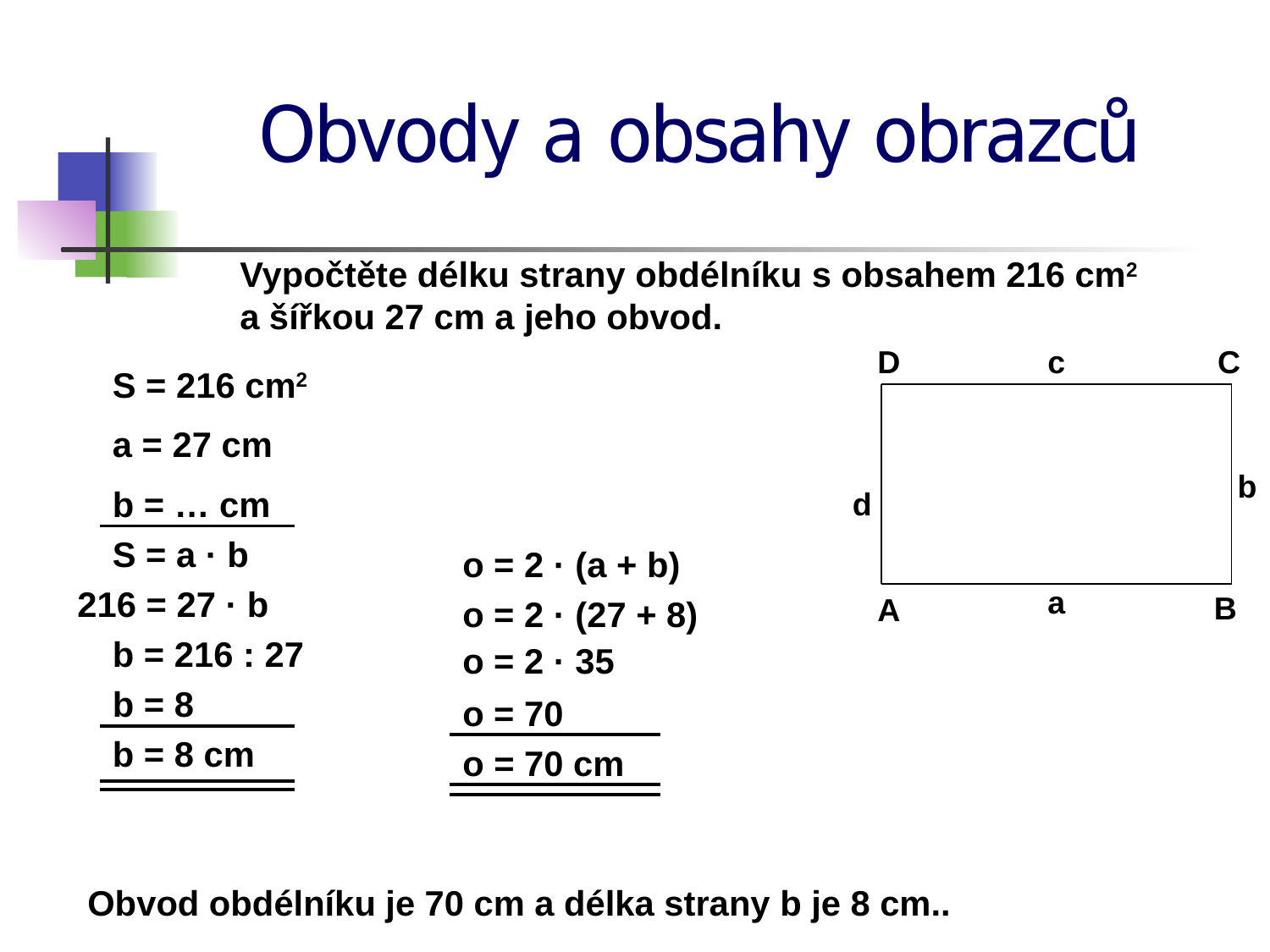

# Obvody a obsahy obrazců
Vypočtěte délku strany obdélníku s obsahem 216 cm2 a šířkou 27 cm a jeho obvod.
D
c
C
S = 216 cm2
a = 27 cm
b
b = … cm
d
S = a · b
o = 2 · (a + b)
216 = 27 · b
a
B
A
o = 2 · (27 + 8)
b = 216 : 27
o = 2 · 35
b = 8
o = 70
b = 8 cm
o = 70 cm
Obvod obdélníku je 70 cm a délka strany b je 8 cm..